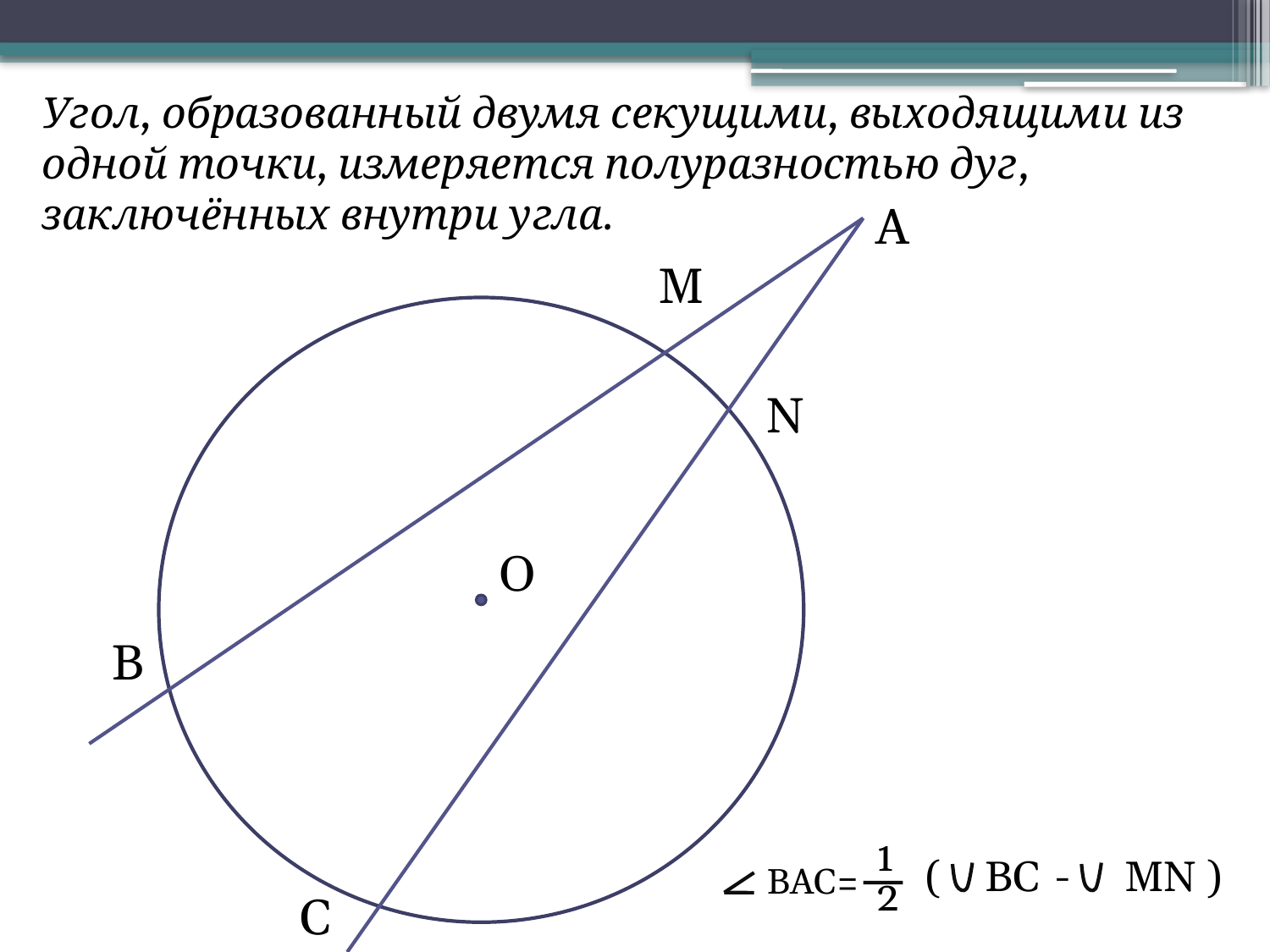

Угол, образованный двумя секущими, выходящими из одной точки, измеряется полуразностью дуг, заключённых внутри угла.
A
M

N
O

B
1
(
BC
-
MN )
BAC=
2

C